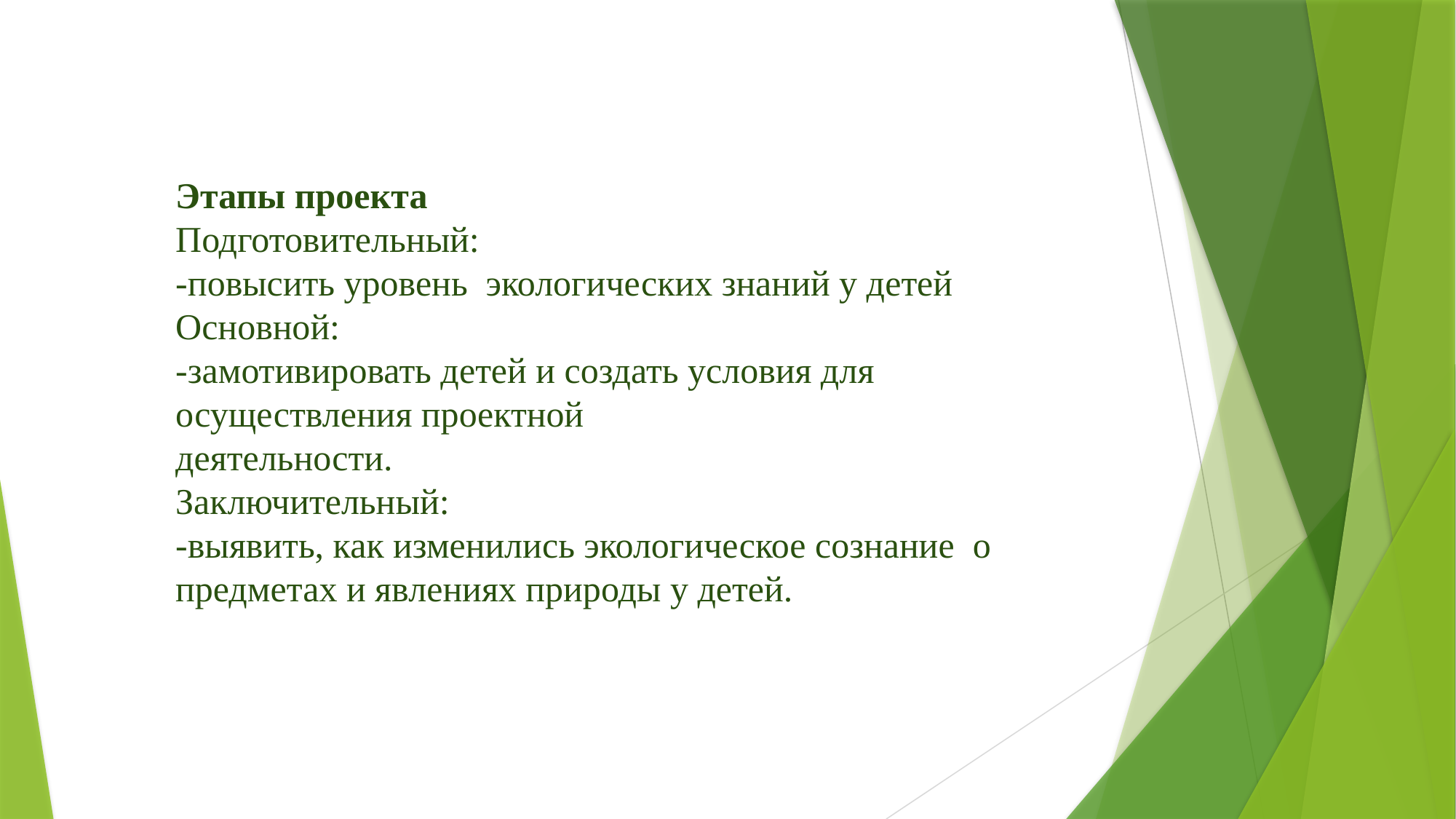

# Этапы проекта Подготовительный: -повысить уровень  экологических знаний у детей Основной: -замотивировать детей и создать условия для осуществления проектной деятельности. Заключительный: -выявить, как изменились экологическое сознание  о предметах и явлениях природы у детей.